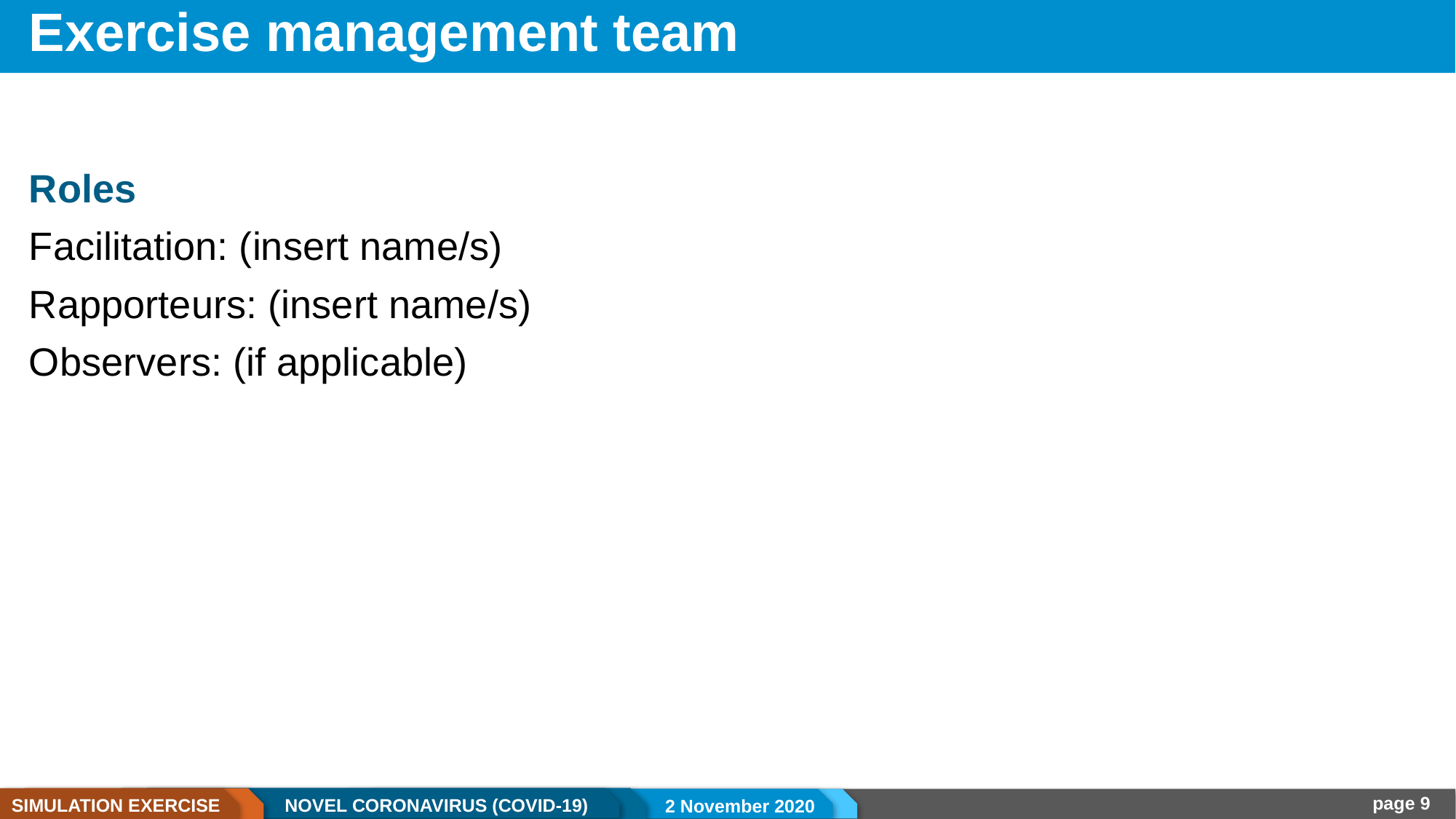

# Exercise management team

Roles
Facilitation: (insert name/s)
Rapporteurs: (insert name/s)
Observers: (if applicable)

2 November 2020